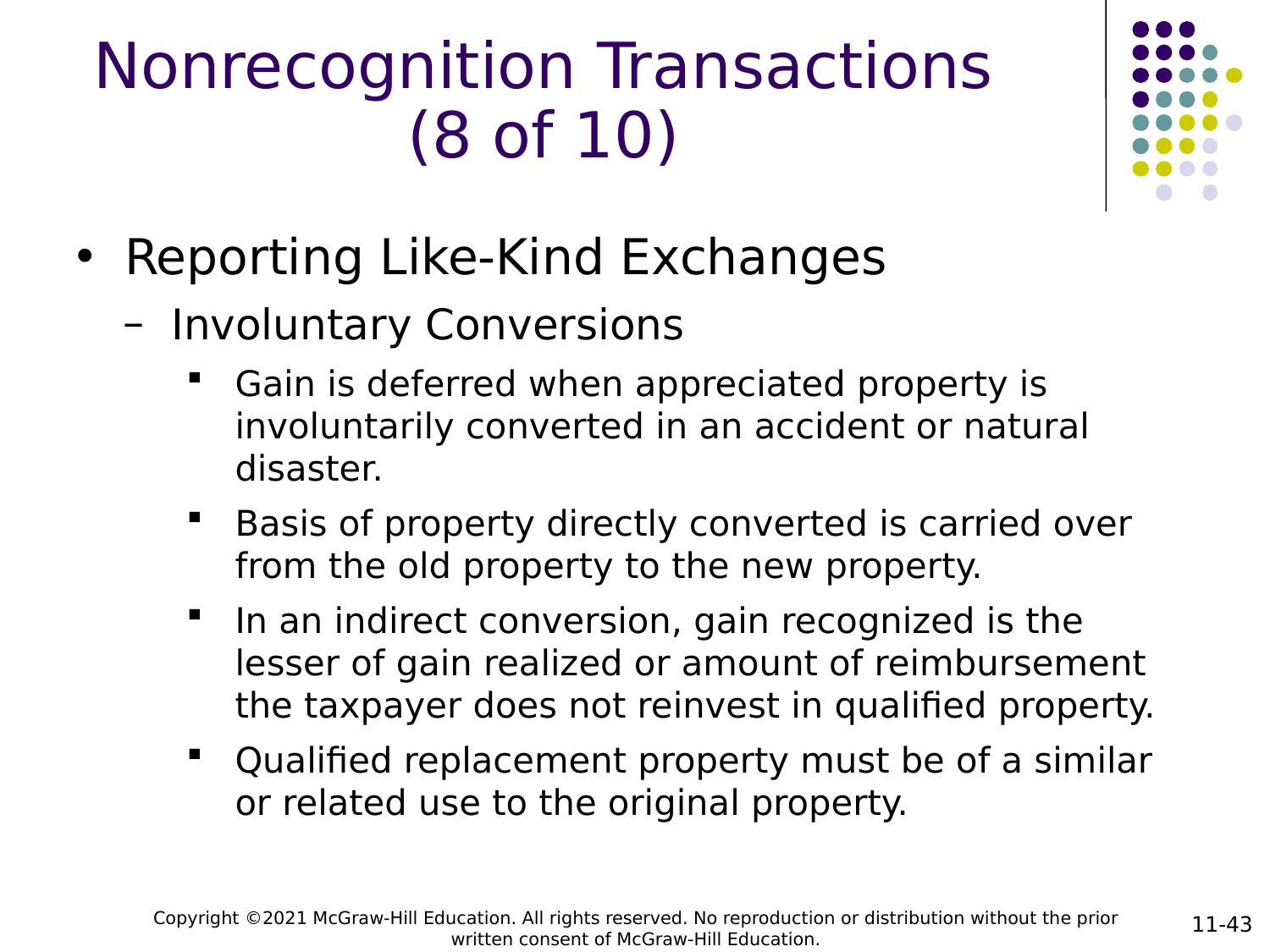

# Nonrecognition Transactions (8 of 10)
Reporting Like-Kind Exchanges
Involuntary Conversions
Gain is deferred when appreciated property is involuntarily converted in an accident or natural disaster.
Basis of property directly converted is carried over from the old property to the new property.
In an indirect conversion, gain recognized is the lesser of gain realized or amount of reimbursement the taxpayer does not reinvest in qualified property.
Qualified replacement property must be of a similar or related use to the original property.
11-43